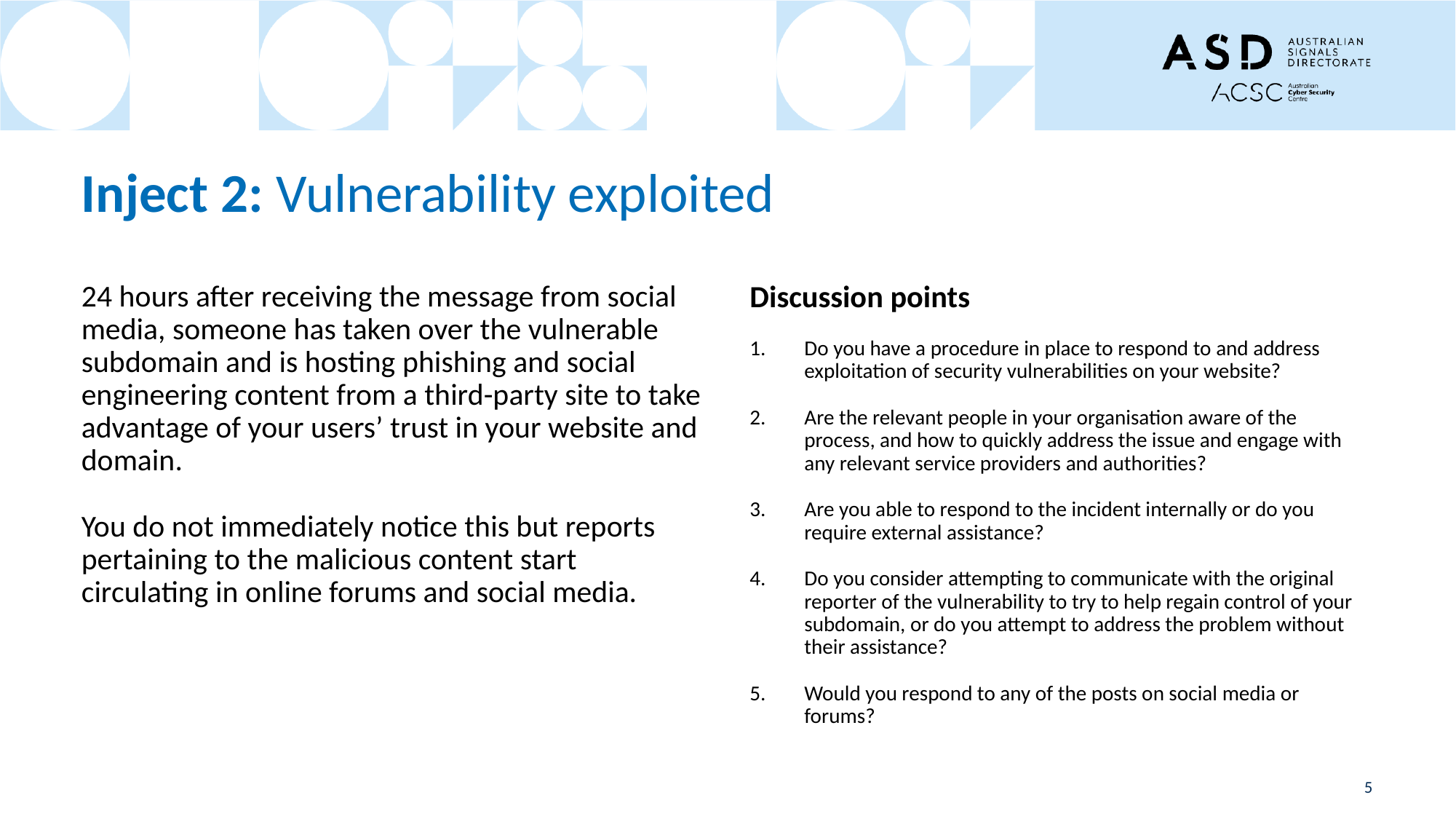

# Inject 2: Vulnerability exploited
24 hours after receiving the message from social media, someone has taken over the vulnerable subdomain and is hosting phishing and social engineering content from a third-party site to take advantage of your users’ trust in your website and domain.
You do not immediately notice this but reports pertaining to the malicious content start circulating in online forums and social media.
Discussion points
Do you have a procedure in place to respond to and address exploitation of security vulnerabilities on your website?
Are the relevant people in your organisation aware of the process, and how to quickly address the issue and engage with any relevant service providers and authorities?
Are you able to respond to the incident internally or do you require external assistance?
Do you consider attempting to communicate with the original reporter of the vulnerability to try to help regain control of your subdomain, or do you attempt to address the problem without their assistance?
Would you respond to any of the posts on social media or forums?
5